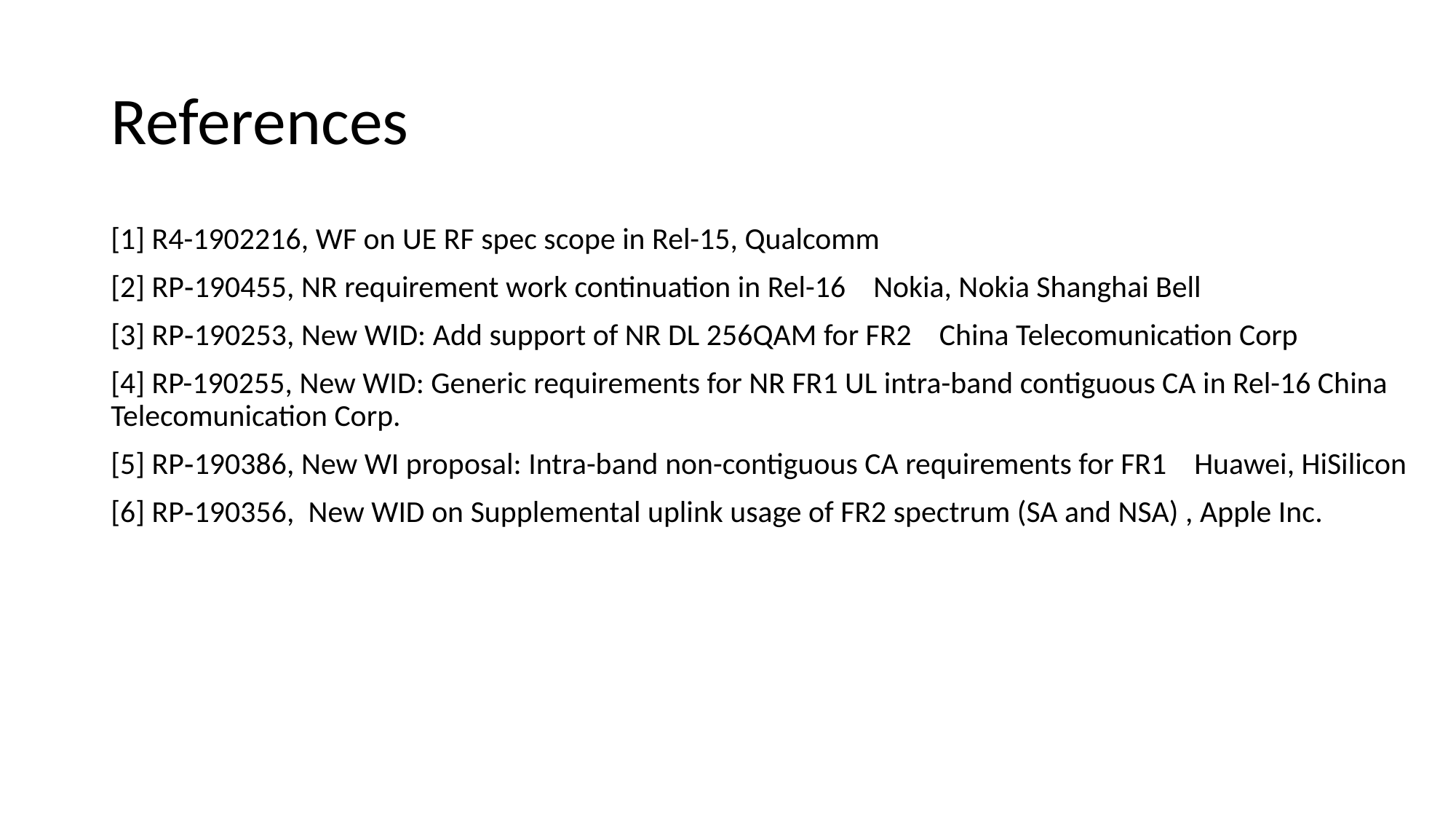

# References
[1] R4-1902216, WF on UE RF spec scope in Rel-15, Qualcomm
[2] RP‑190455, NR requirement work continuation in Rel-16    Nokia, Nokia Shanghai Bell
[3] RP‑190253, New WID: Add support of NR DL 256QAM for FR2    China Telecomunication Corp
[4] RP-190255, New WID: Generic requirements for NR FR1 UL intra-band contiguous CA in Rel-16 China Telecomunication Corp.
[5] RP‑190386, New WI proposal: Intra-band non-contiguous CA requirements for FR1    Huawei, HiSilicon
[6] RP‑190356,  New WID on Supplemental uplink usage of FR2 spectrum (SA and NSA) , Apple Inc.